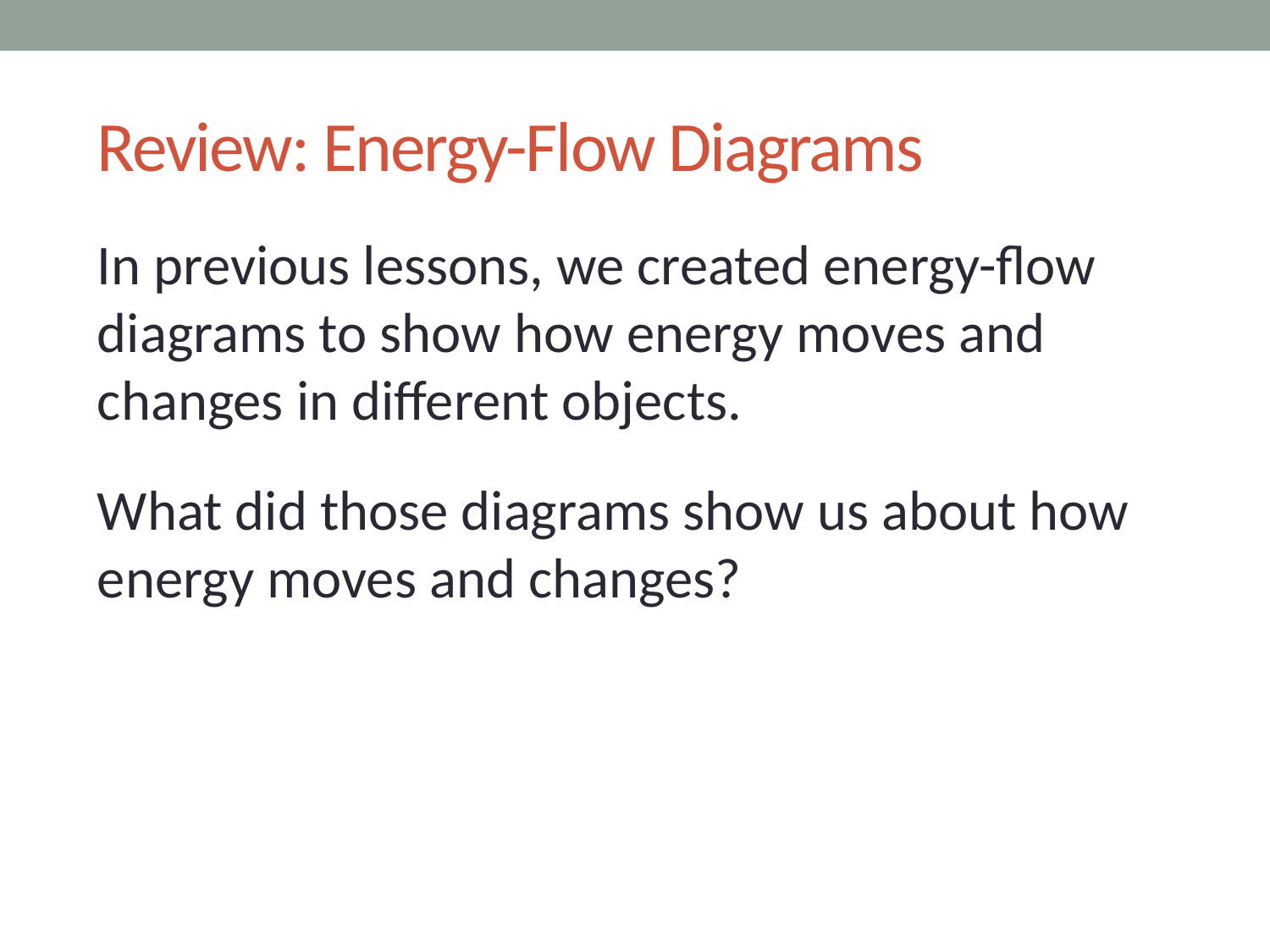

# Review: Energy-Flow Diagrams
In previous lessons, we created energy-flow diagrams to show how energy moves and changes in different objects.
What did those diagrams show us about how energy moves and changes?